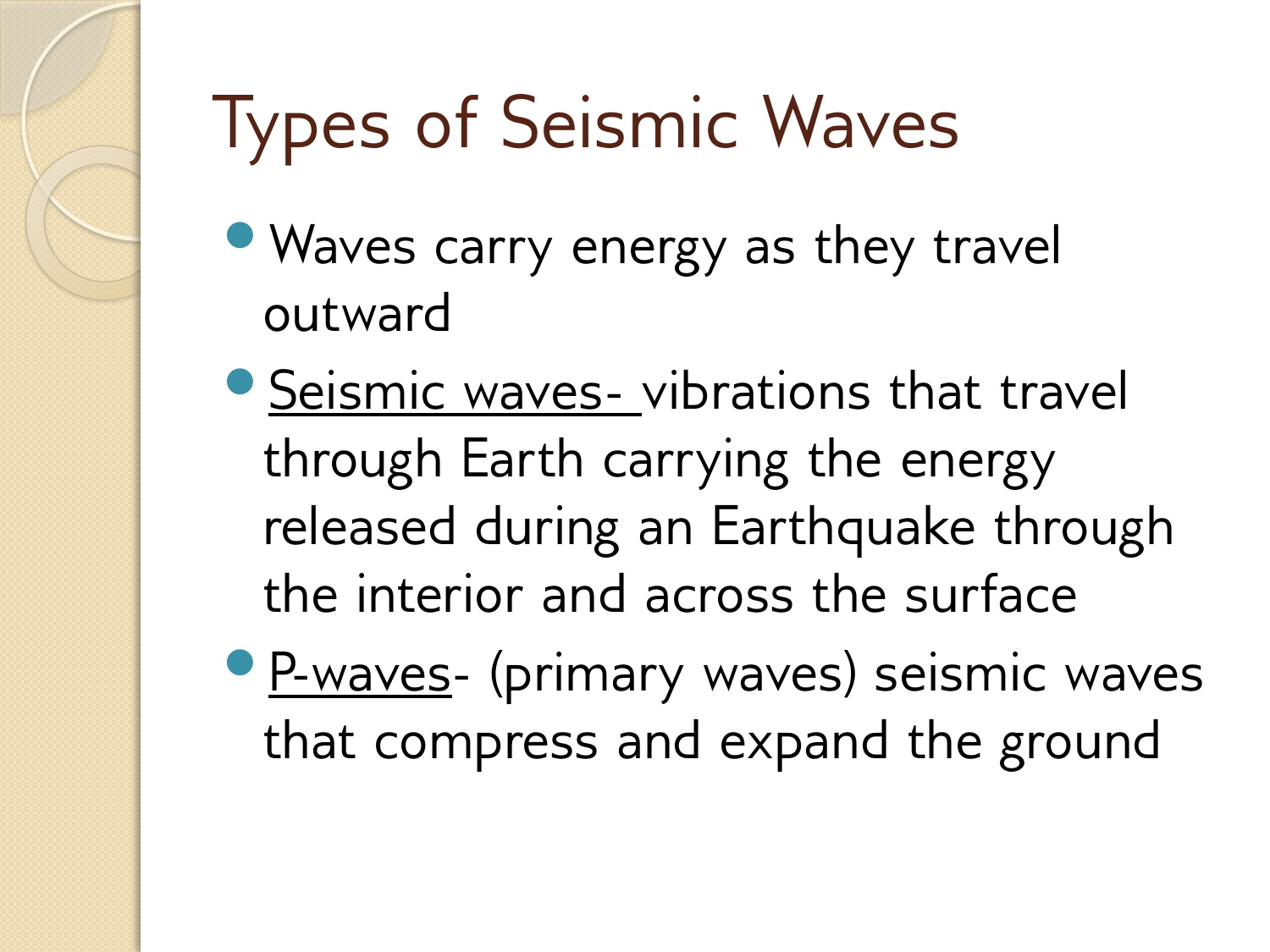

# Types of Seismic Waves
Waves carry energy as they travel outward
Seismic waves- vibrations that travel through Earth carrying the energy released during an Earthquake through the interior and across the surface
P-waves- (primary waves) seismic waves that compress and expand the ground